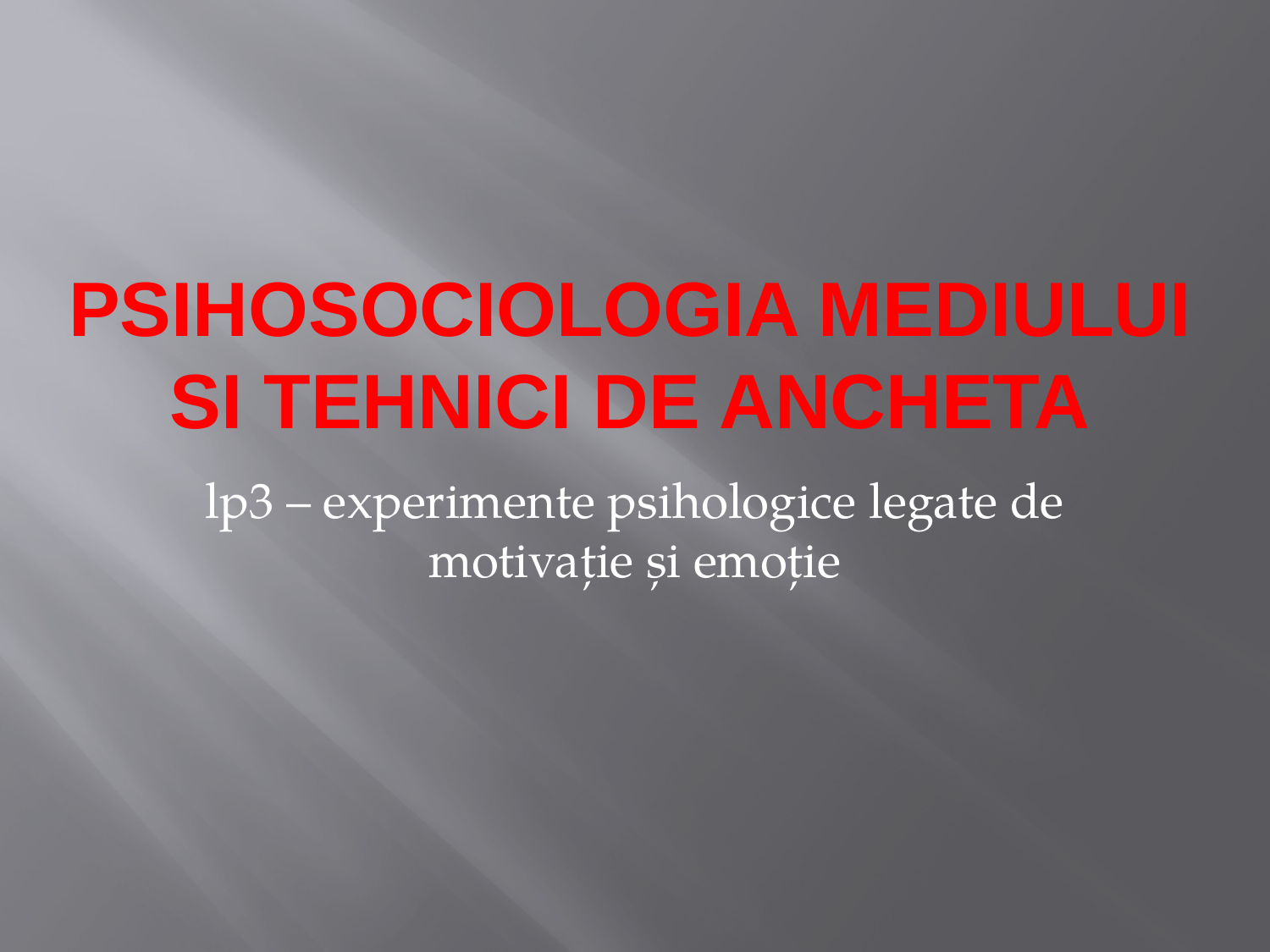

# PSIHOSOCIOLOGIA MEDIULUI SI TEHNICI DE ANCHETA
lp3 – experimente psihologice legate de motivaţie şi emoţie